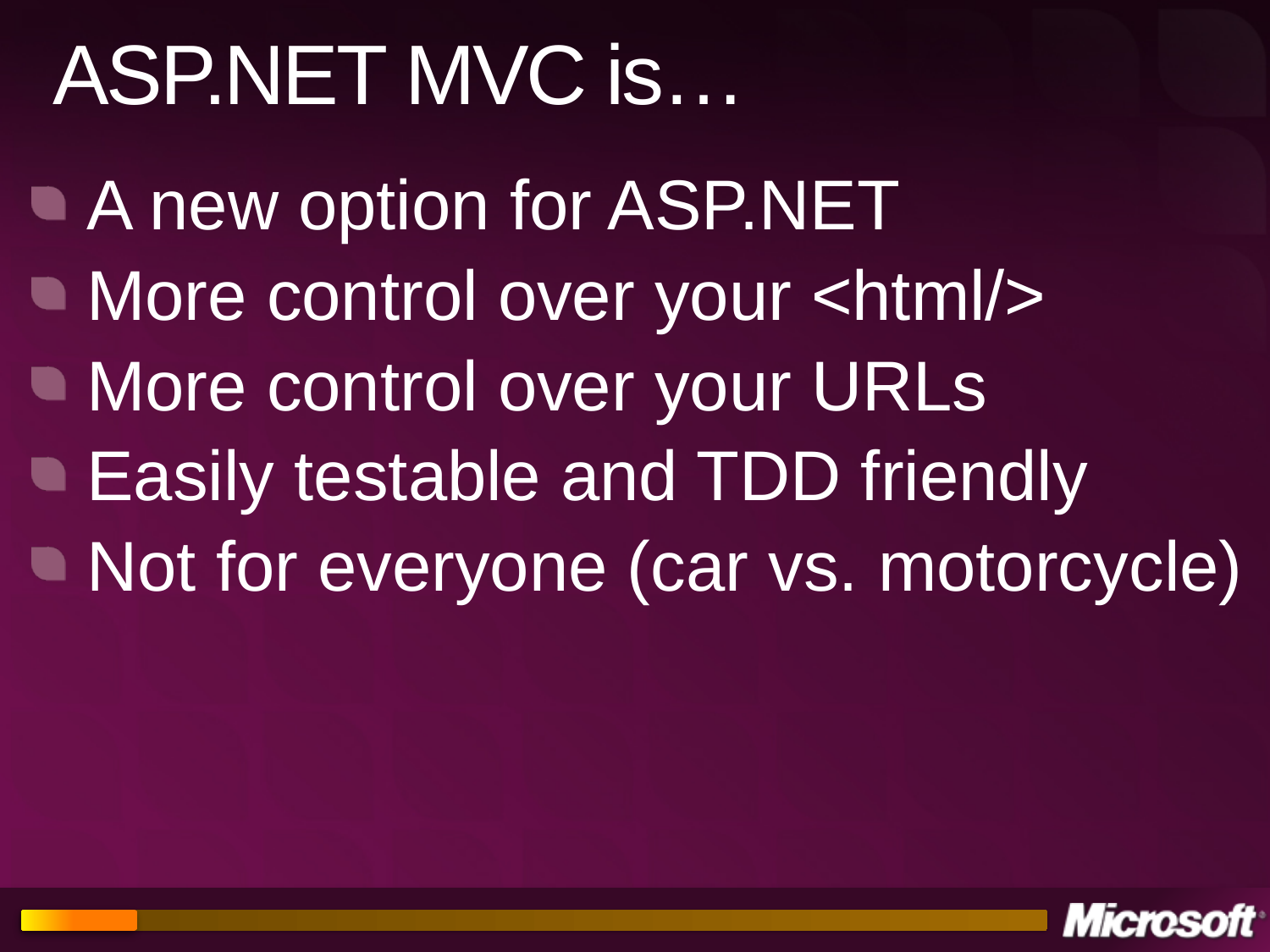

# ASP.NET MVC is…
A new option for ASP.NET
More control over your <html/>
More control over your URLs
Easily testable and TDD friendly
Not for everyone (car vs. motorcycle)